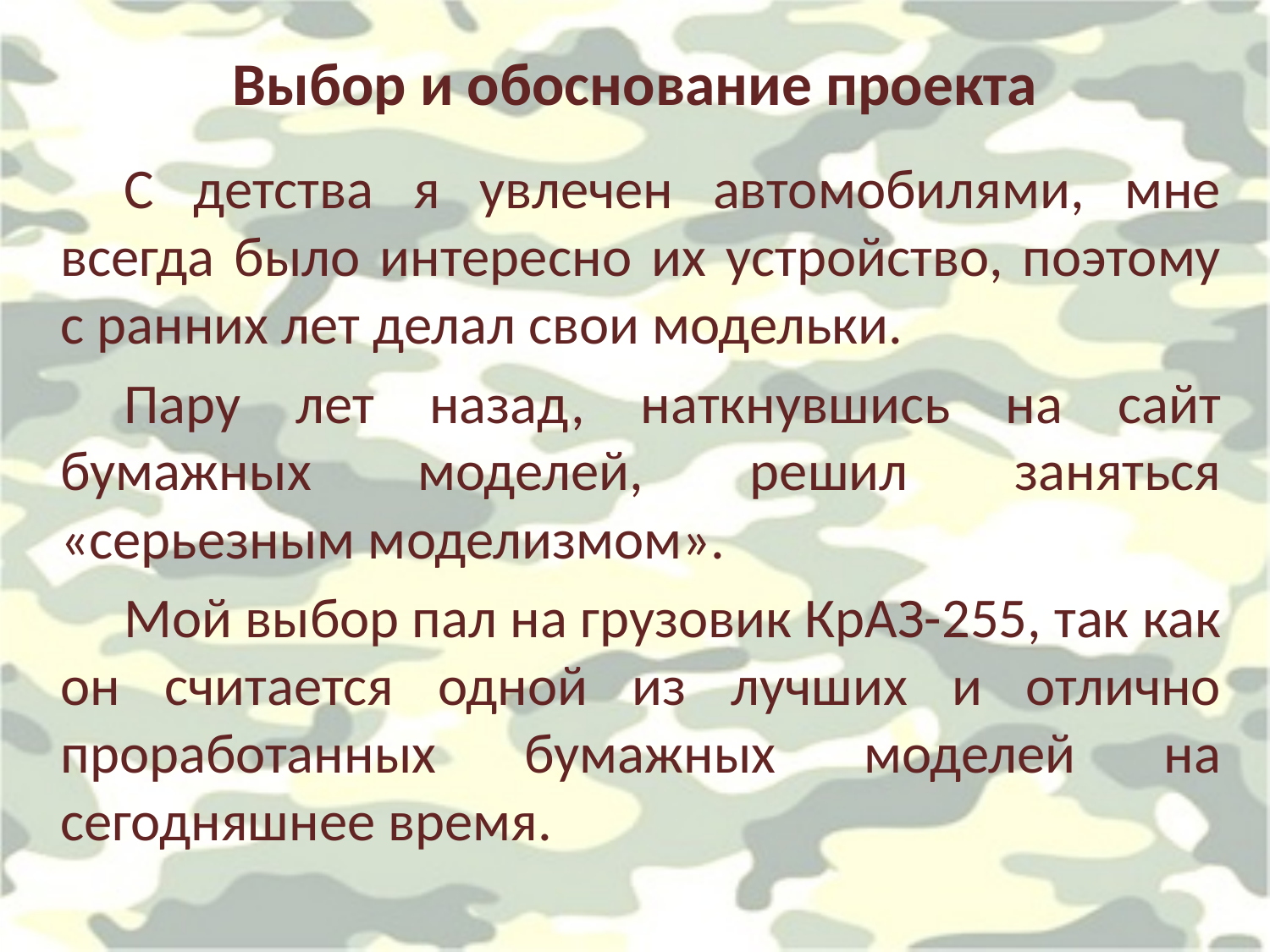

# Выбор и обоснование проекта
С детства я увлечен автомобилями, мне всегда было интересно их устройство, поэтому с ранних лет делал свои модельки.
Пару лет назад, наткнувшись на сайт бумажных моделей, решил заняться «серьезным моделизмом».
Мой выбор пал на грузовик КрАЗ-255, так как он считается одной из лучших и отлично проработанных бумажных моделей на сегодняшнее время.